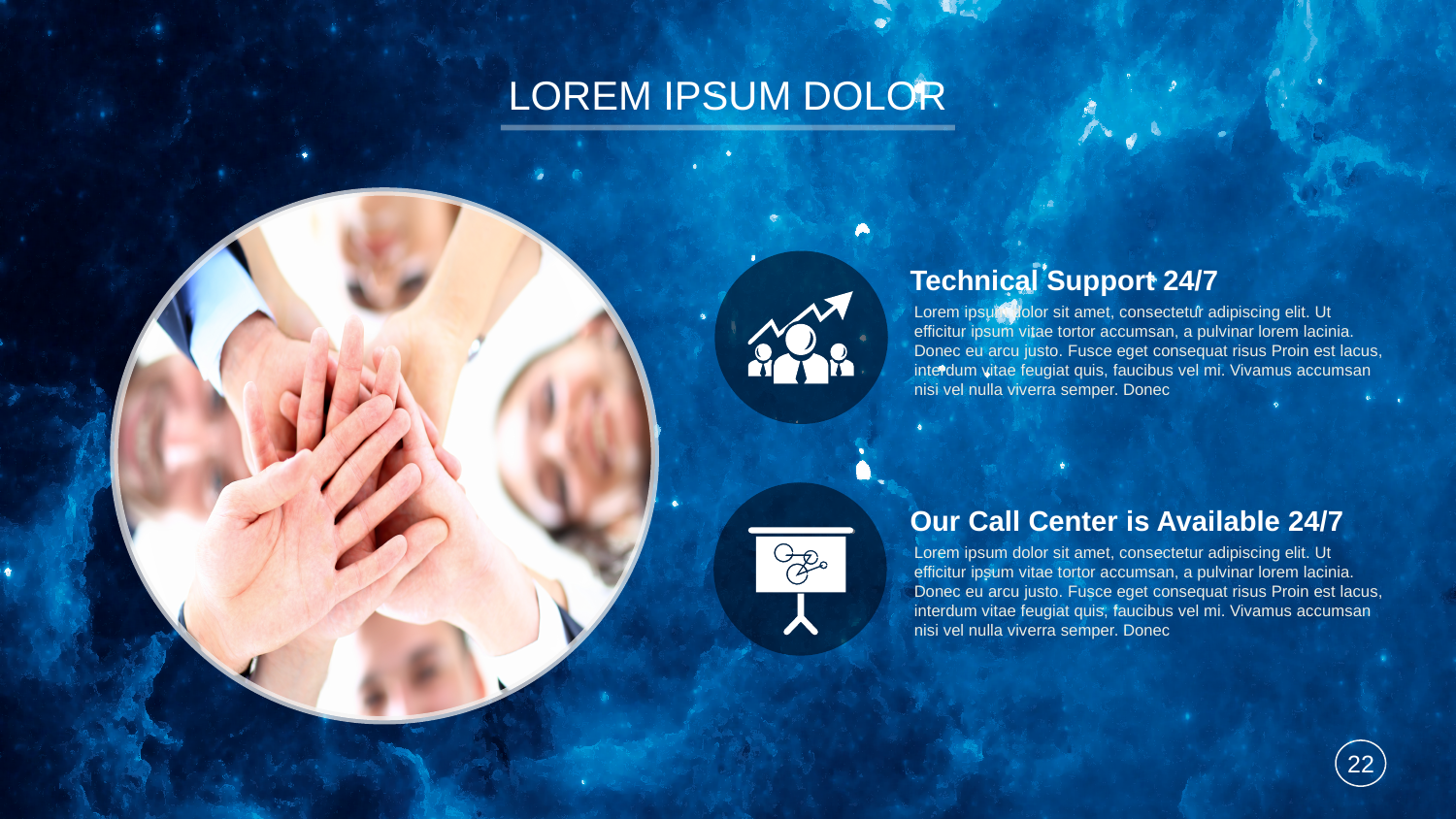

LOREM IPSUM DOLOR

Technical Support 24/7
Lorem ipsum dolor sit amet, consectetur adipiscing elit. Ut efficitur ipsum vitae tortor accumsan, a pulvinar lorem lacinia. Donec eu arcu justo. Fusce eget consequat risus Proin est lacus, interdum vitae feugiat quis, faucibus vel mi. Vivamus accumsan nisi vel nulla viverra semper. Donec

Our Call Center is Available 24/7
Lorem ipsum dolor sit amet, consectetur adipiscing elit. Ut efficitur ipsum vitae tortor accumsan, a pulvinar lorem lacinia. Donec eu arcu justo. Fusce eget consequat risus Proin est lacus, interdum vitae feugiat quis, faucibus vel mi. Vivamus accumsan nisi vel nulla viverra semper. Donec